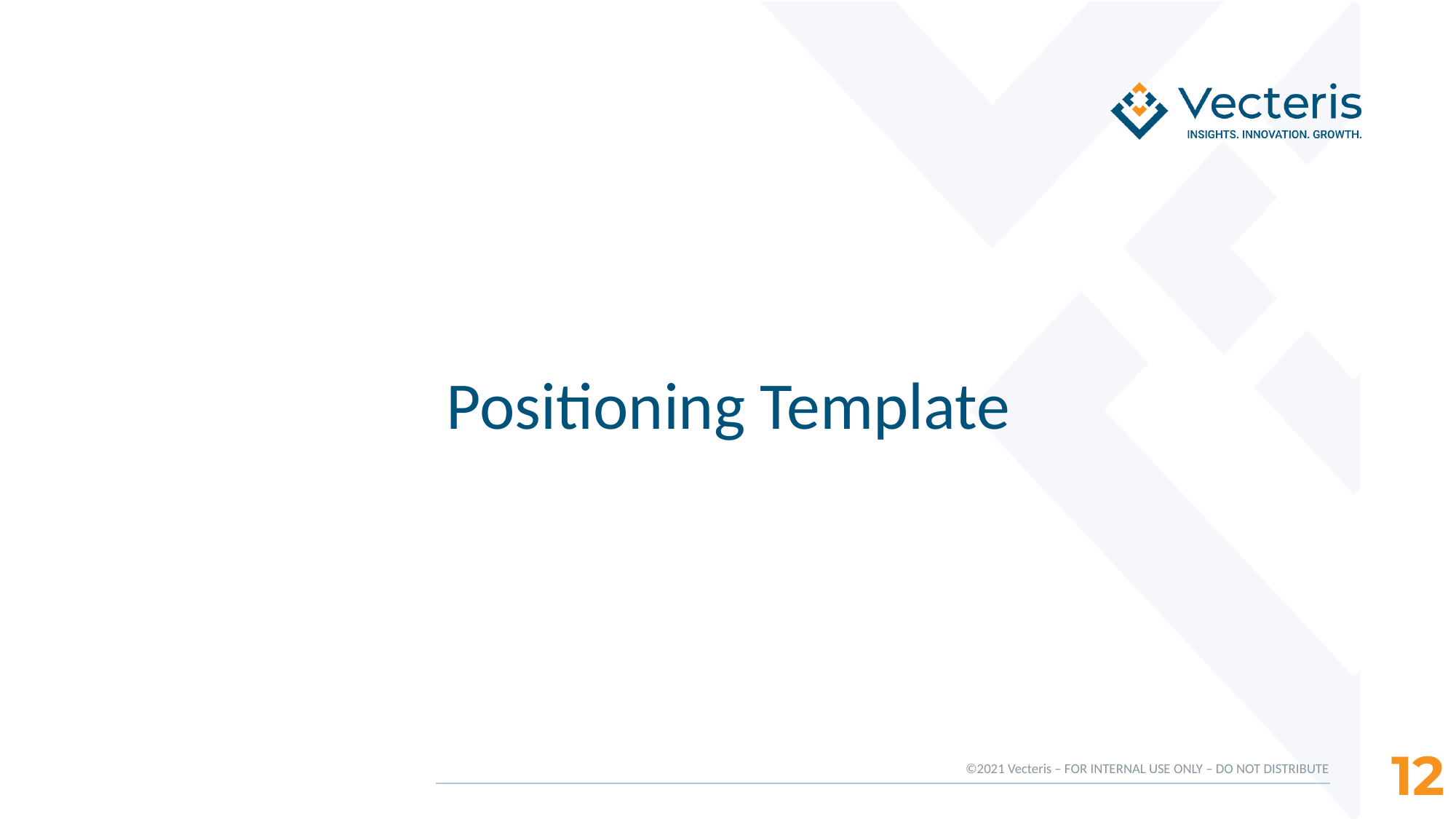

Positioning Template
12
©2021 Vecteris – FOR INTERNAL USE ONLY – DO NOT DISTRIBUTE